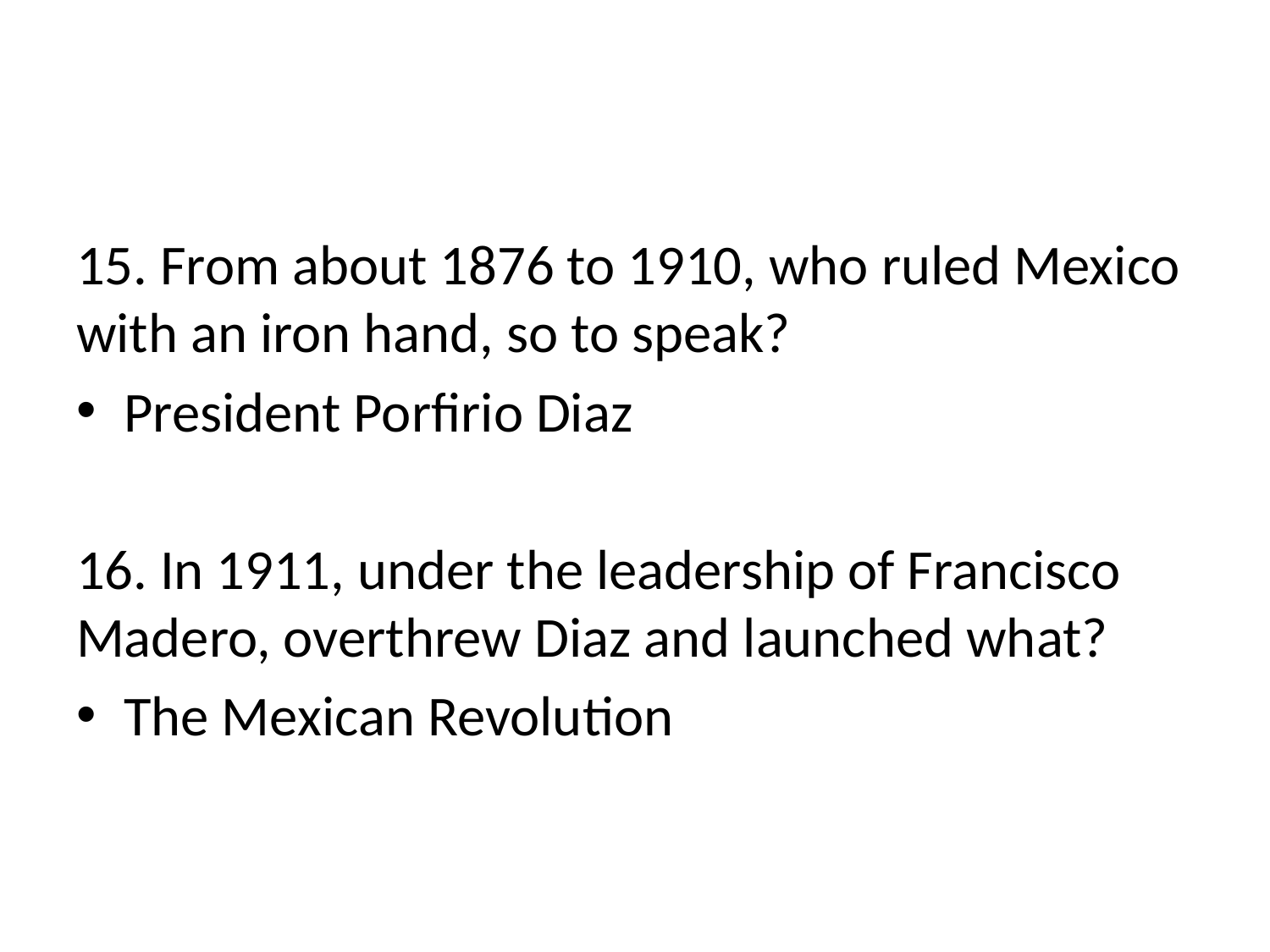

#
15. From about 1876 to 1910, who ruled Mexico with an iron hand, so to speak?
President Porfirio Diaz

16. In 1911, under the leadership of Francisco Madero, overthrew Diaz and launched what?
The Mexican Revolution